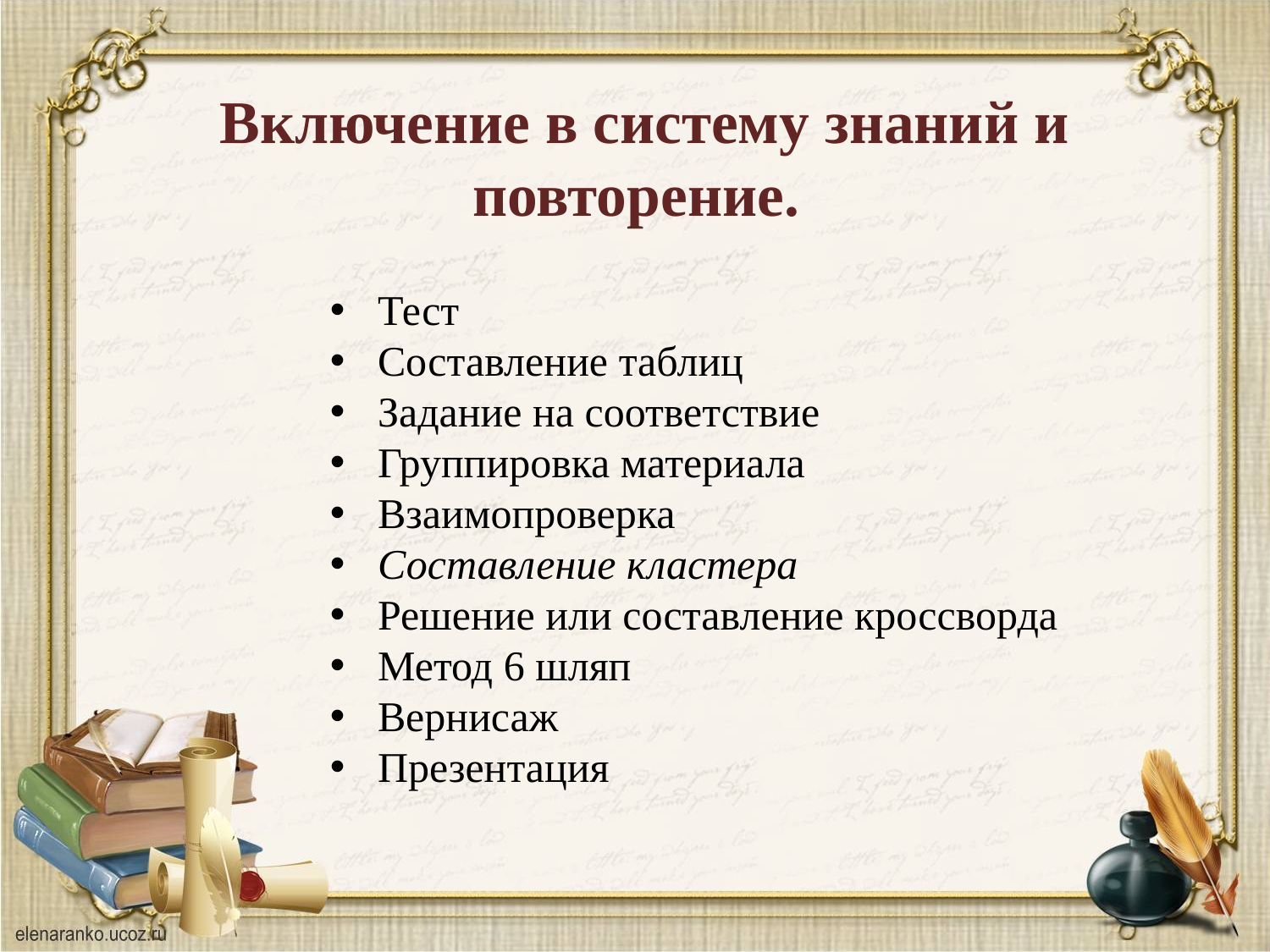

# Включение в систему знаний и повторение.
Тест
Составление таблиц
Задание на соответствие
Группировка материала
Взаимопроверка
Составление кластера
Решение или составление кроссворда
Метод 6 шляп
Вернисаж
Презентация